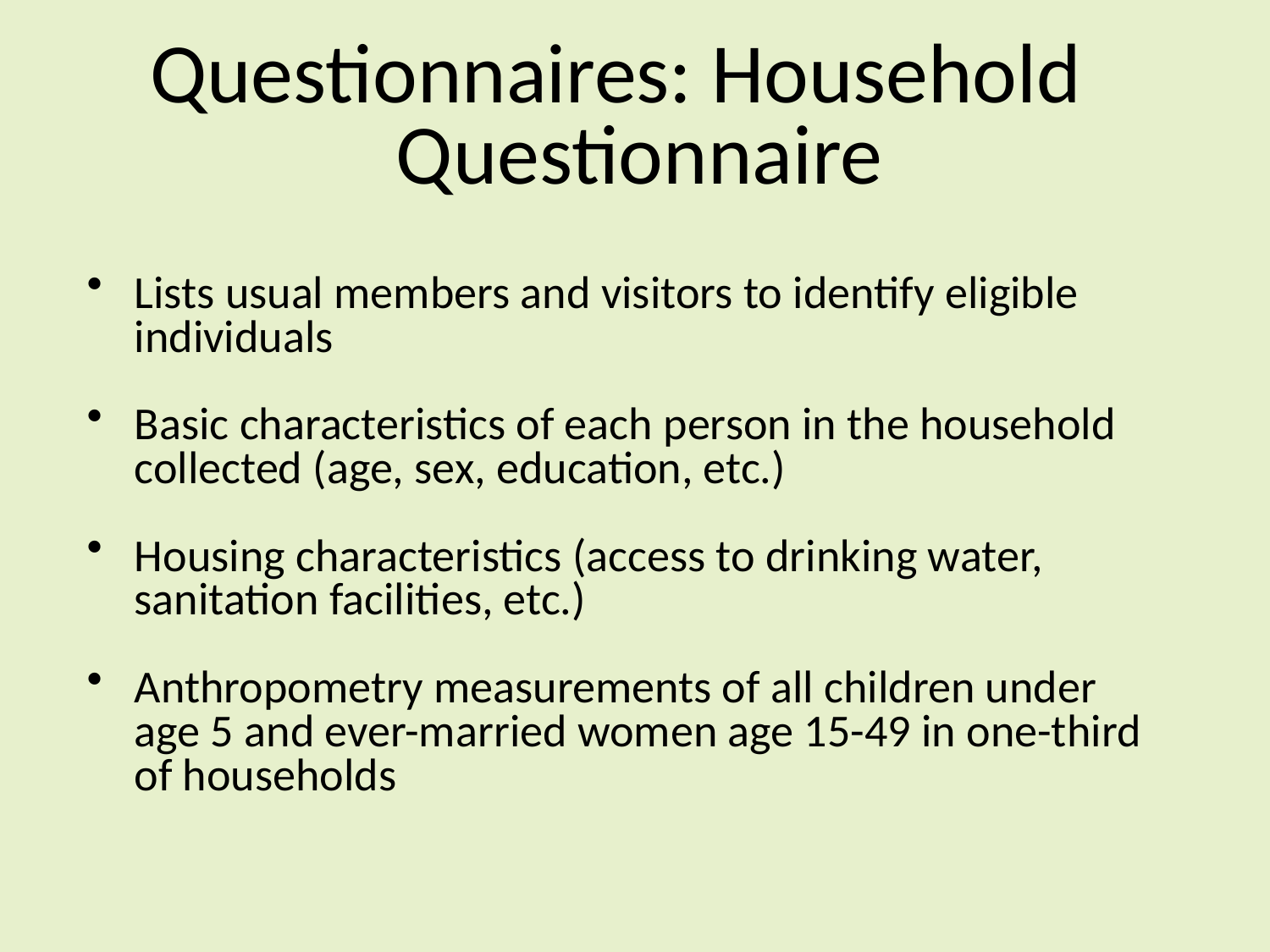

Questionnaires: Household Questionnaire
Lists usual members and visitors to identify eligible individuals
Basic characteristics of each person in the household collected (age, sex, education, etc.)
Housing characteristics (access to drinking water, sanitation facilities, etc.)
Anthropometry measurements of all children under age 5 and ever-married women age 15-49 in one-third of households